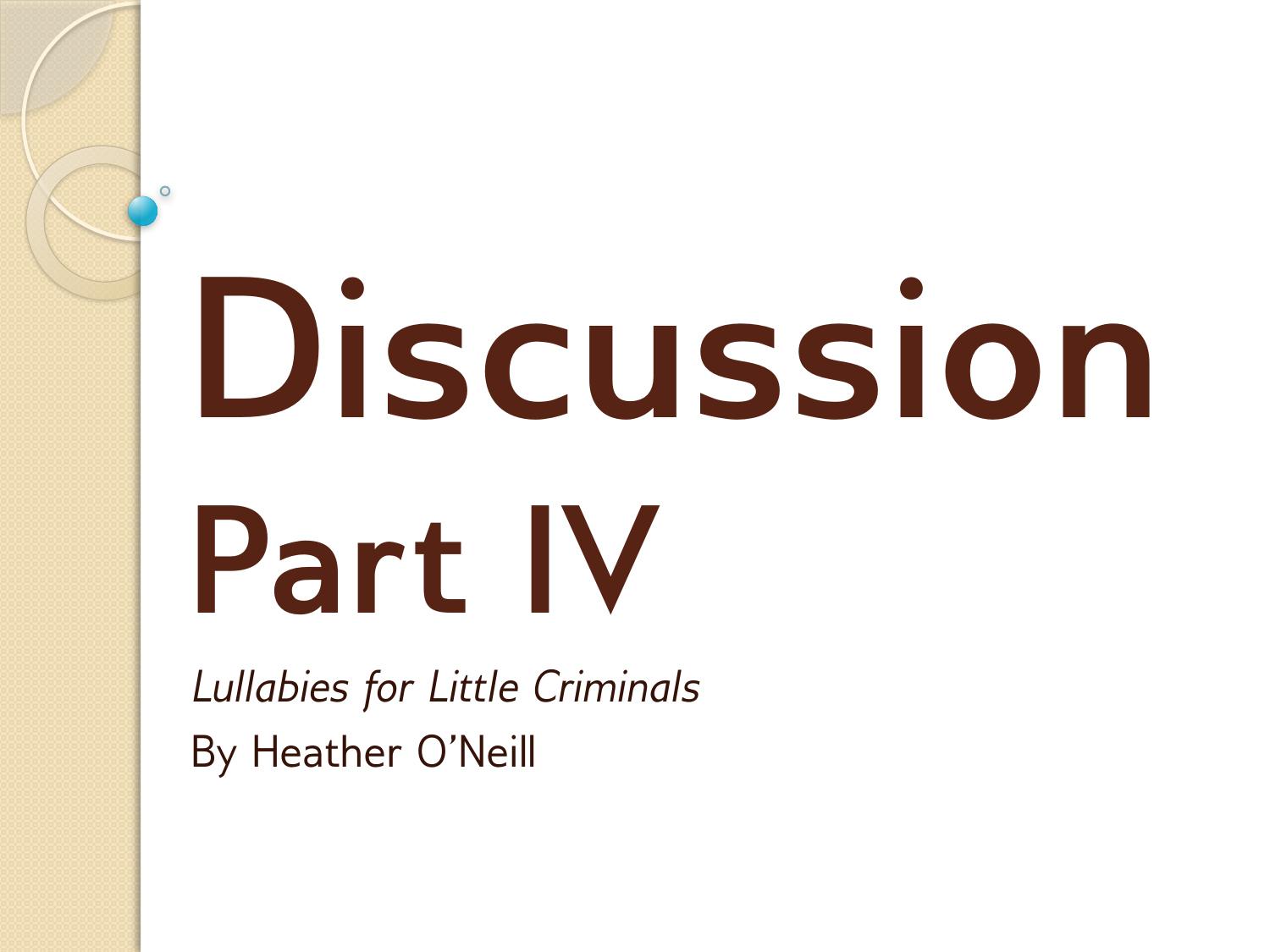

# Discussion Part IV
Lullabies for Little Criminals
By Heather O’Neill